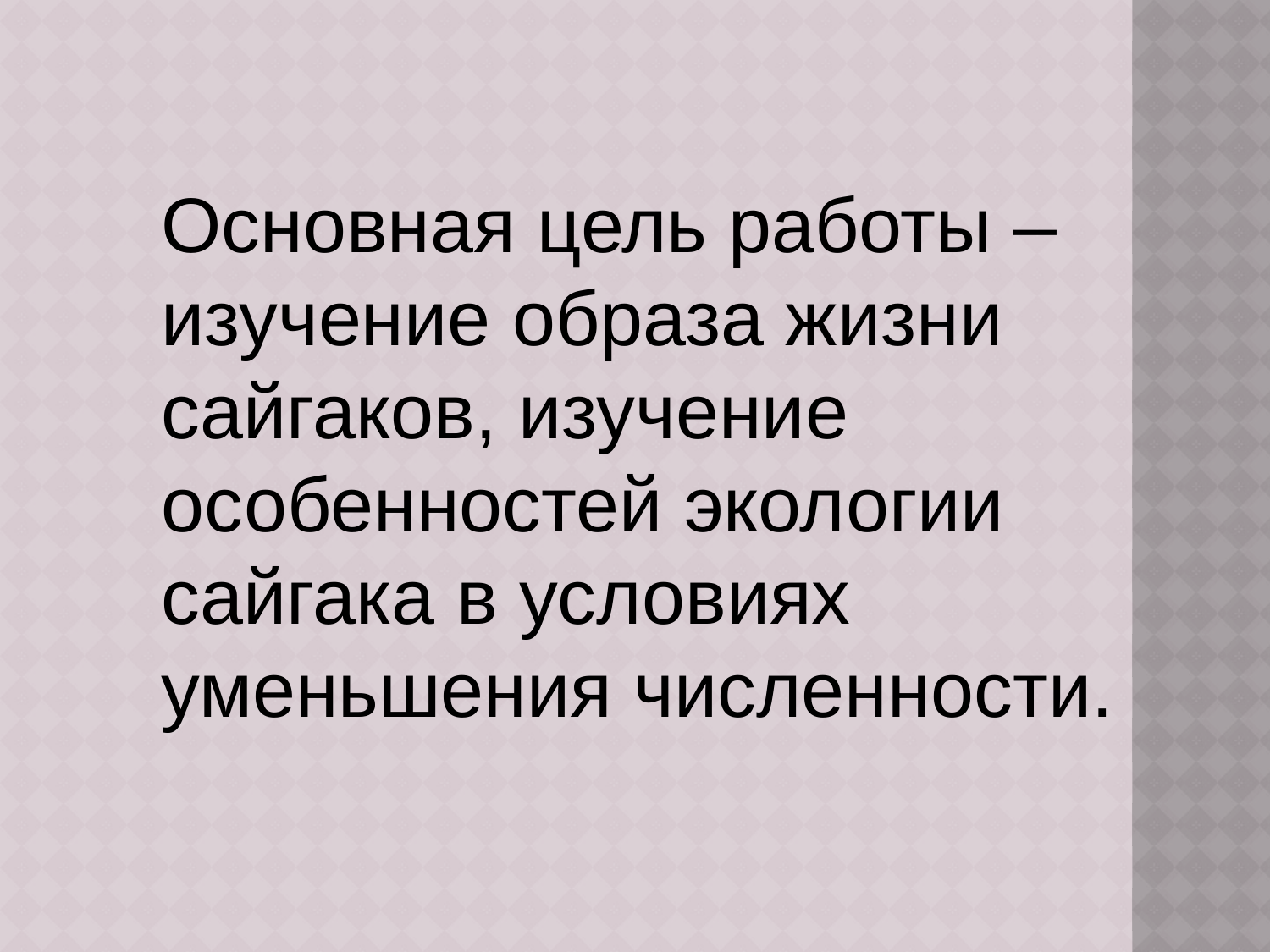

Основная цель работы – изучение образа жизни сайгаков, изучение особенностей экологии сайгака в условиях уменьшения численности.